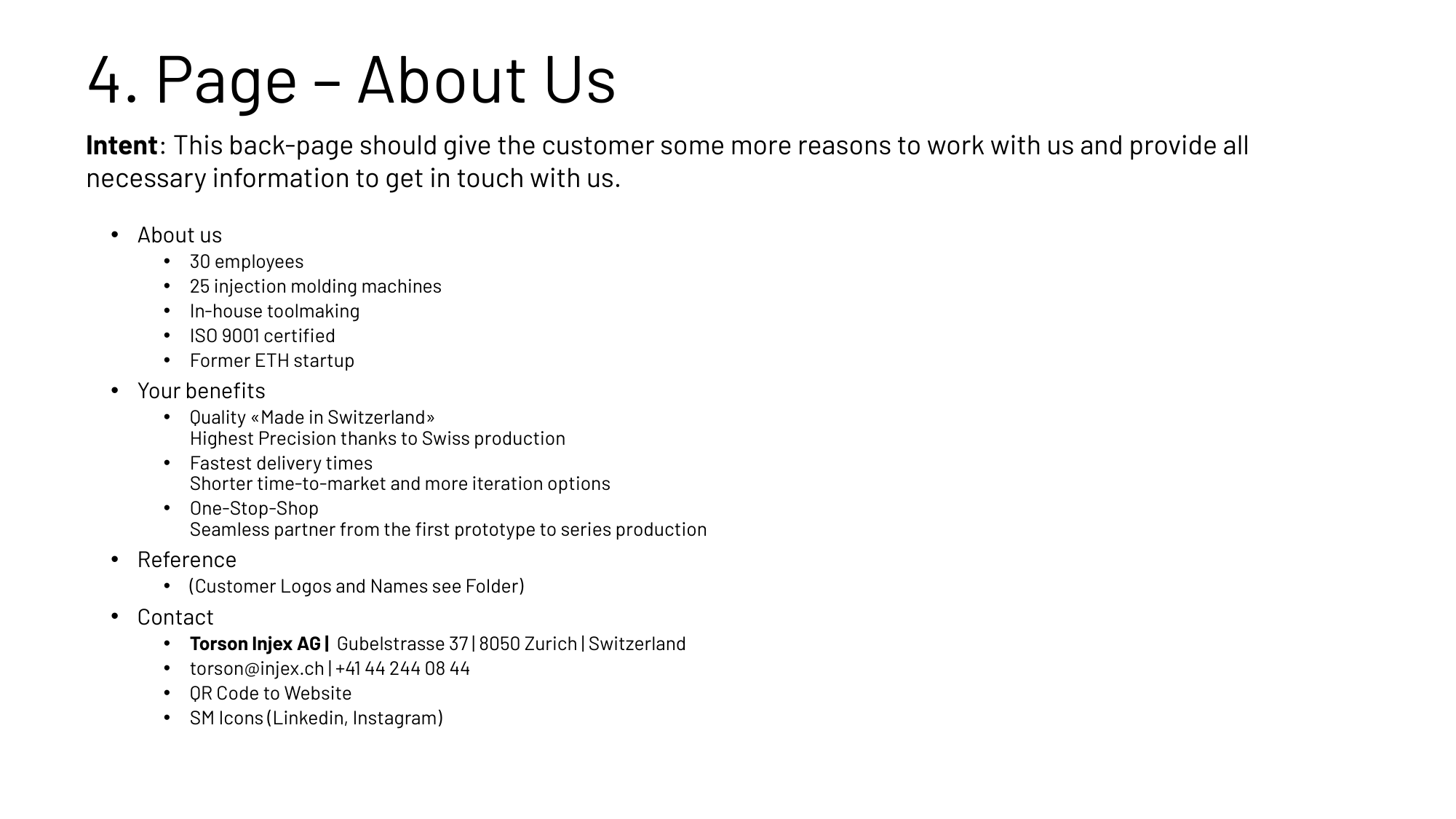

# 4. Page – About Us
Intent: This back-page should give the customer some more reasons to work with us and provide all necessary information to get in touch with us.
About us
30 employees
25 injection molding machines
In-house toolmaking
ISO 9001 certified
Former ETH startup
Your benefits
Quality «Made in Switzerland»
Highest Precision thanks to Swiss production
Fastest delivery times
Shorter time-to-market and more iteration options
One-Stop-Shop
Seamless partner from the first prototype to series production
Reference
(Customer Logos and Names see Folder)
Contact
Torson Injex AG |  Gubelstrasse 37 | 8050 Zurich | Switzerland
torson@injex.ch | +41 44 244 08 44
QR Code to Website
SM Icons (Linkedin, Instagram)